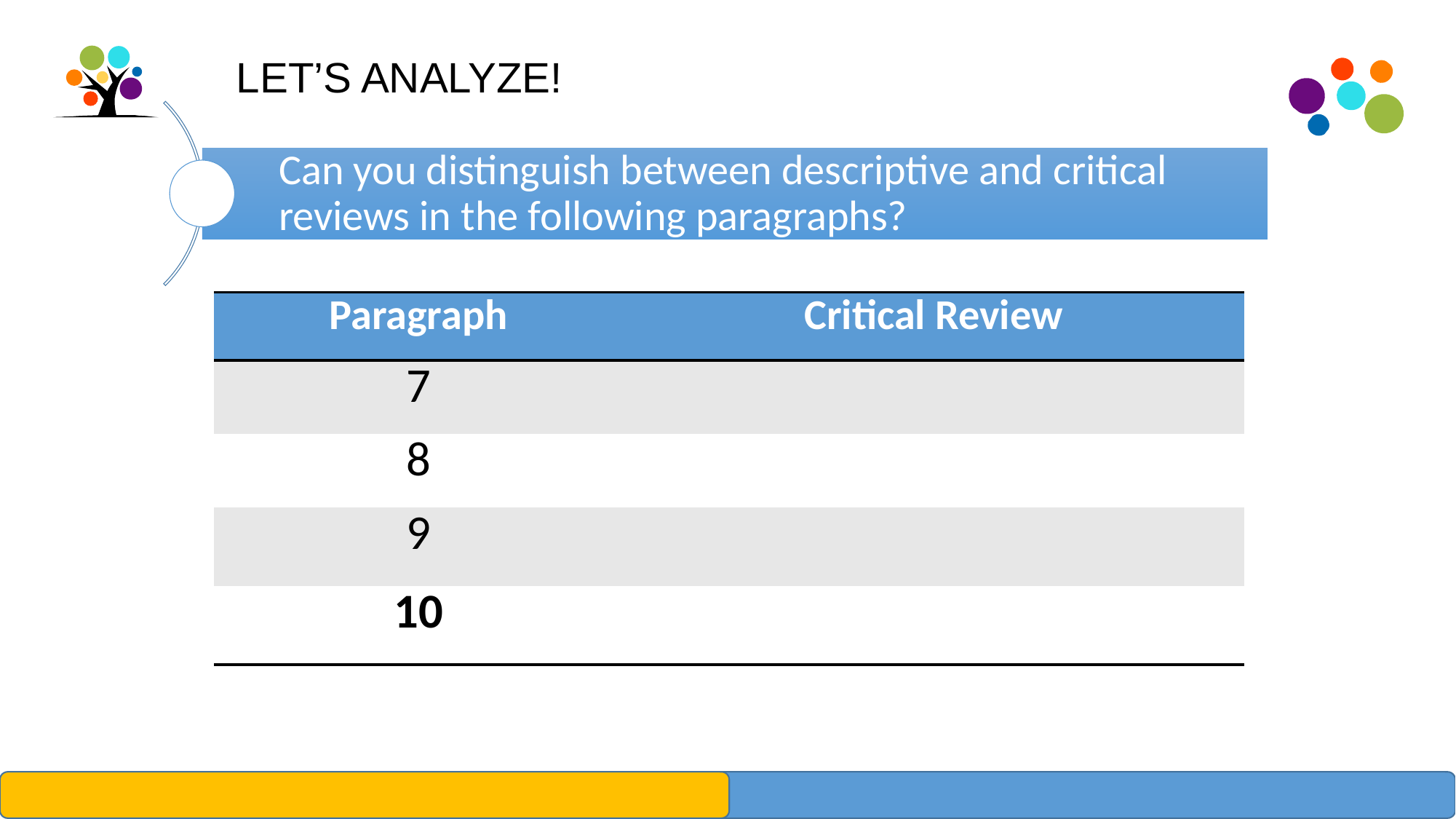

LET’S ANALYZE!
Can you distinguish between descriptive and critical reviews in the following paragraphs?
| Paragraph | Critical Review |
| --- | --- |
| 7 |  |
| 8 |  |
| 9 |  |
| 10 |  |